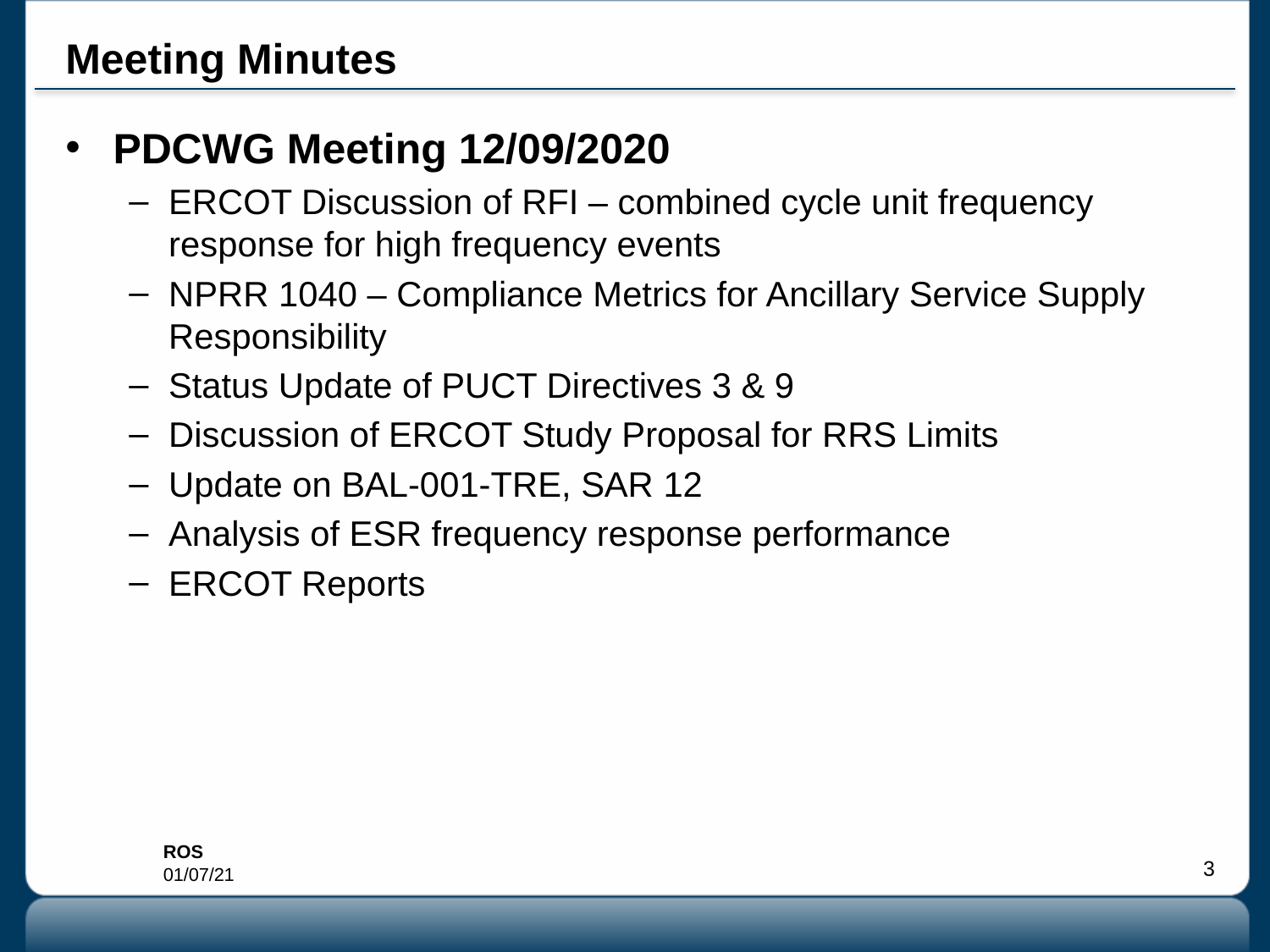

# Meeting Minutes
PDCWG Meeting 12/09/2020
ERCOT Discussion of RFI – combined cycle unit frequency response for high frequency events
NPRR 1040 – Compliance Metrics for Ancillary Service Supply Responsibility
Status Update of PUCT Directives 3 & 9
Discussion of ERCOT Study Proposal for RRS Limits
Update on BAL-001-TRE, SAR 12
Analysis of ESR frequency response performance
ERCOT Reports